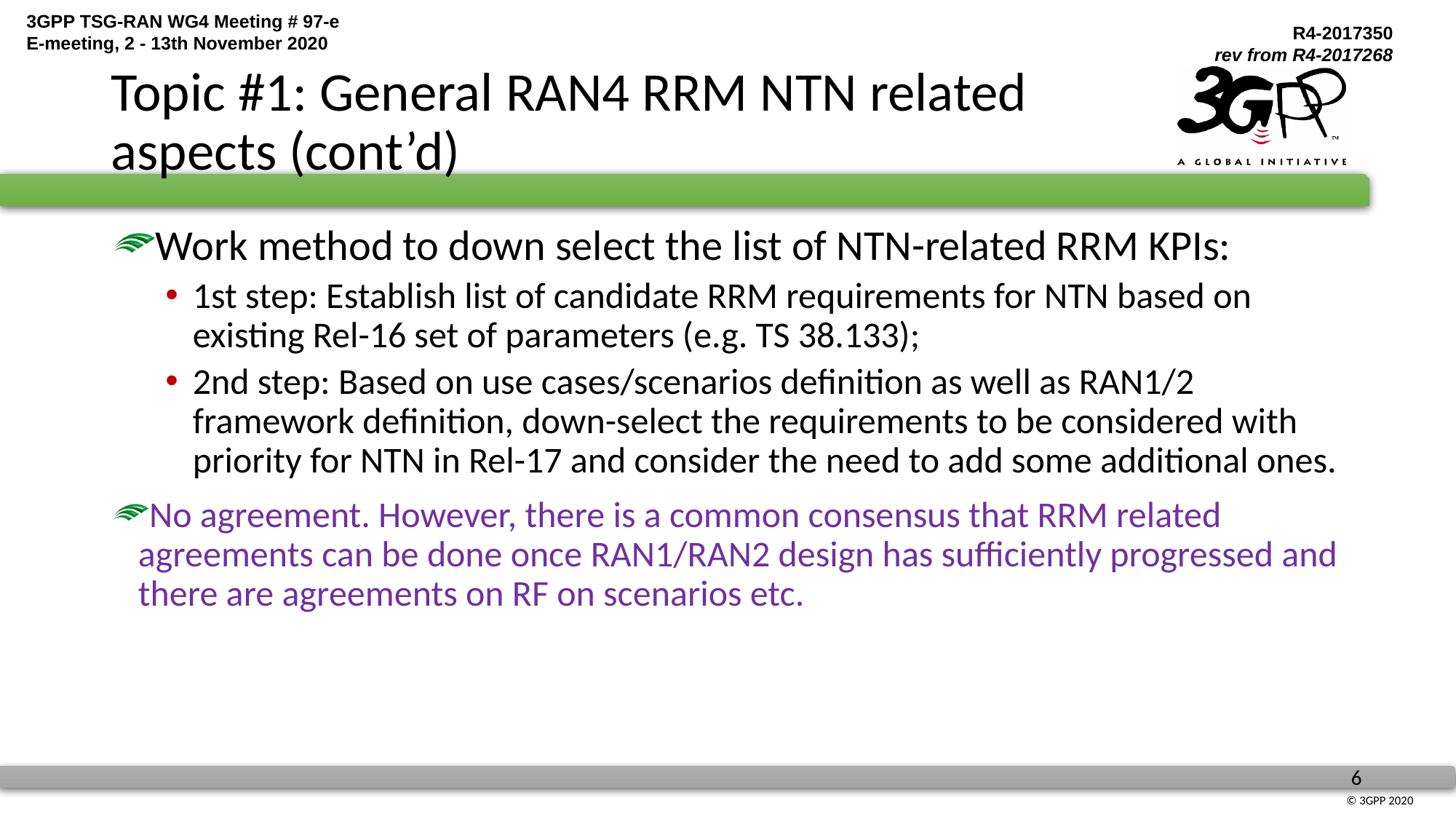

# Topic #1: General RAN4 RRM NTN related aspects (cont’d)
Work method to down select the list of NTN-related RRM KPIs:
1st step: Establish list of candidate RRM requirements for NTN based on existing Rel-16 set of parameters (e.g. TS 38.133);
2nd step: Based on use cases/scenarios definition as well as RAN1/2 framework definition, down-select the requirements to be considered with priority for NTN in Rel-17 and consider the need to add some additional ones.
No agreement. However, there is a common consensus that RRM related agreements can be done once RAN1/RAN2 design has sufficiently progressed and there are agreements on RF on scenarios etc.